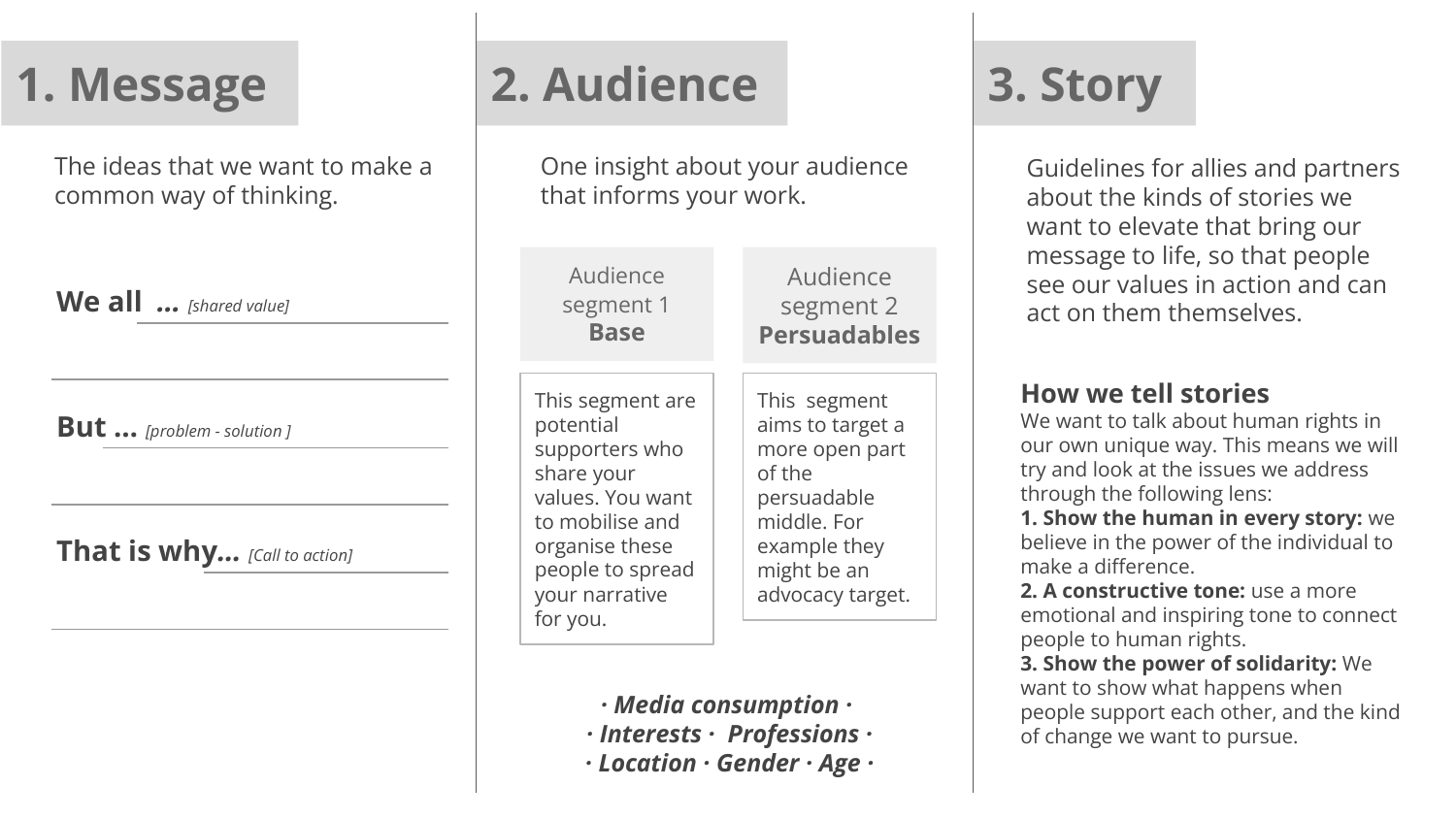

1. Message
2. Audience
3. Story
The ideas that we want to make a common way of thinking.
One insight about your audience that informs your work.
Guidelines for allies and partners about the kinds of stories we want to elevate that bring our message to life, so that people see our values in action and can act on them themselves.
Audience segment 1 Base
Audience segment 2 Persuadables
# We all  … [shared value]
How we tell stories
We want to talk about human rights in our own unique way. This means we will try and look at the issues we address through the following lens:
1. Show the human in every story: we believe in the power of the individual to make a difference.
2. A constructive tone: use a more emotional and inspiring tone to connect people to human rights.
3. Show the power of solidarity: We want to show what happens when people support each other, and the kind of change we want to pursue.
This segment are potential supporters who share your values. You want to mobilise and organise these people to spread your narrative for you.
This  segment aims to target a more open part of the persuadable middle. For example they might be an advocacy target.
But … [problem - solution ]
That is why… [Call to action]
· Media consumption ·
· Interests ·  Professions · · Location · Gender · Age ·